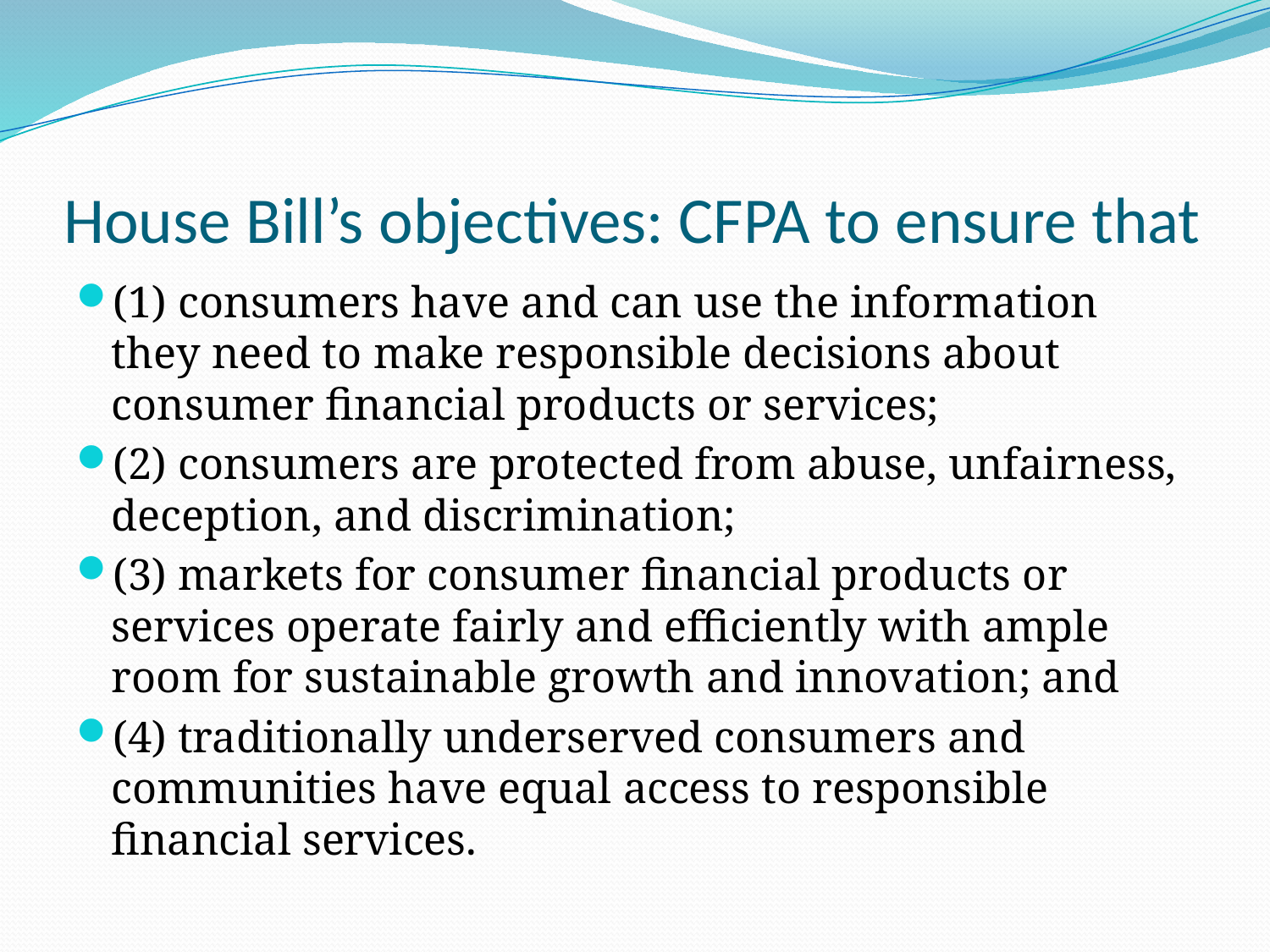

House Bill’s objectives: CFPA to ensure that
(1) consumers have and can use the information they need to make responsible decisions about consumer financial products or services;
(2) consumers are protected from abuse, unfairness, deception, and discrimination;
(3) markets for consumer financial products or services operate fairly and efficiently with ample room for sustainable growth and innovation; and
(4) traditionally underserved consumers and communities have equal access to responsible financial services.